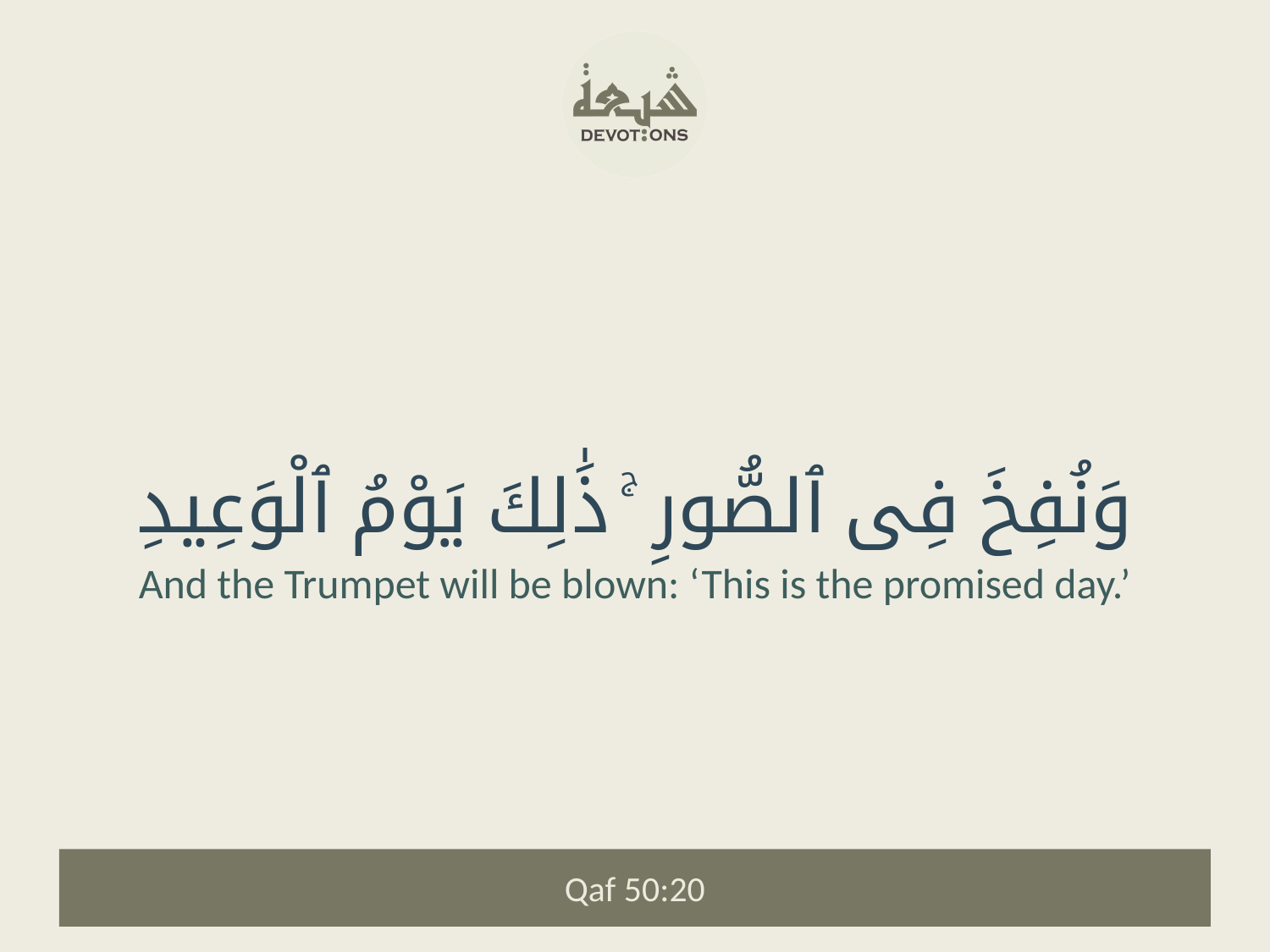

وَنُفِخَ فِى ٱلصُّورِ ۚ ذَٰلِكَ يَوْمُ ٱلْوَعِيدِ
And the Trumpet will be blown: ‘This is the promised day.’
Qaf 50:20